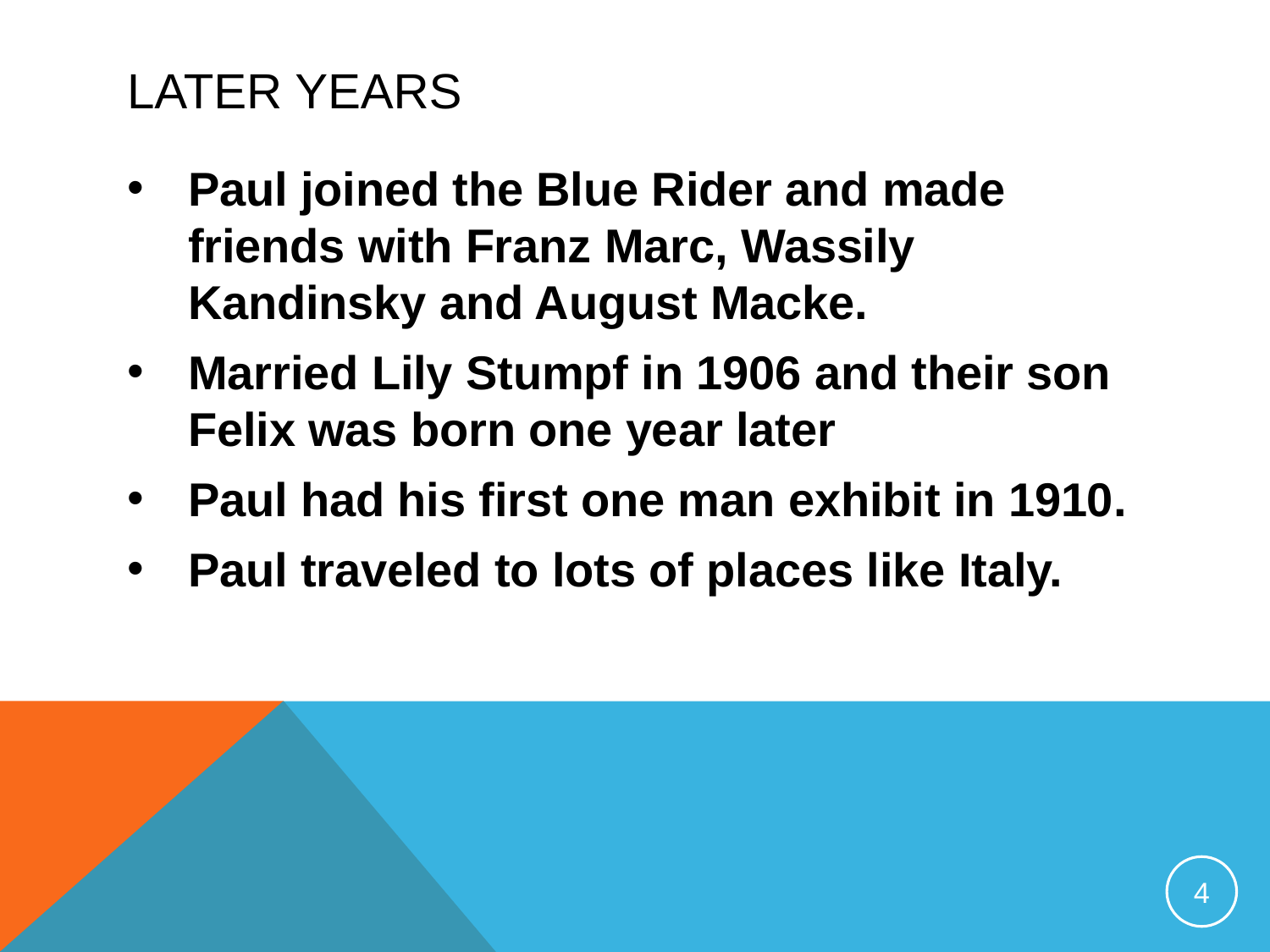

# Later years
Paul joined the Blue Rider and made friends with Franz Marc, Wassily  Kandinsky and August Macke.
Married Lily Stumpf in 1906 and their son Felix was born one year later
Paul had his first one man exhibit in 1910.
Paul traveled to lots of places like Italy.
4